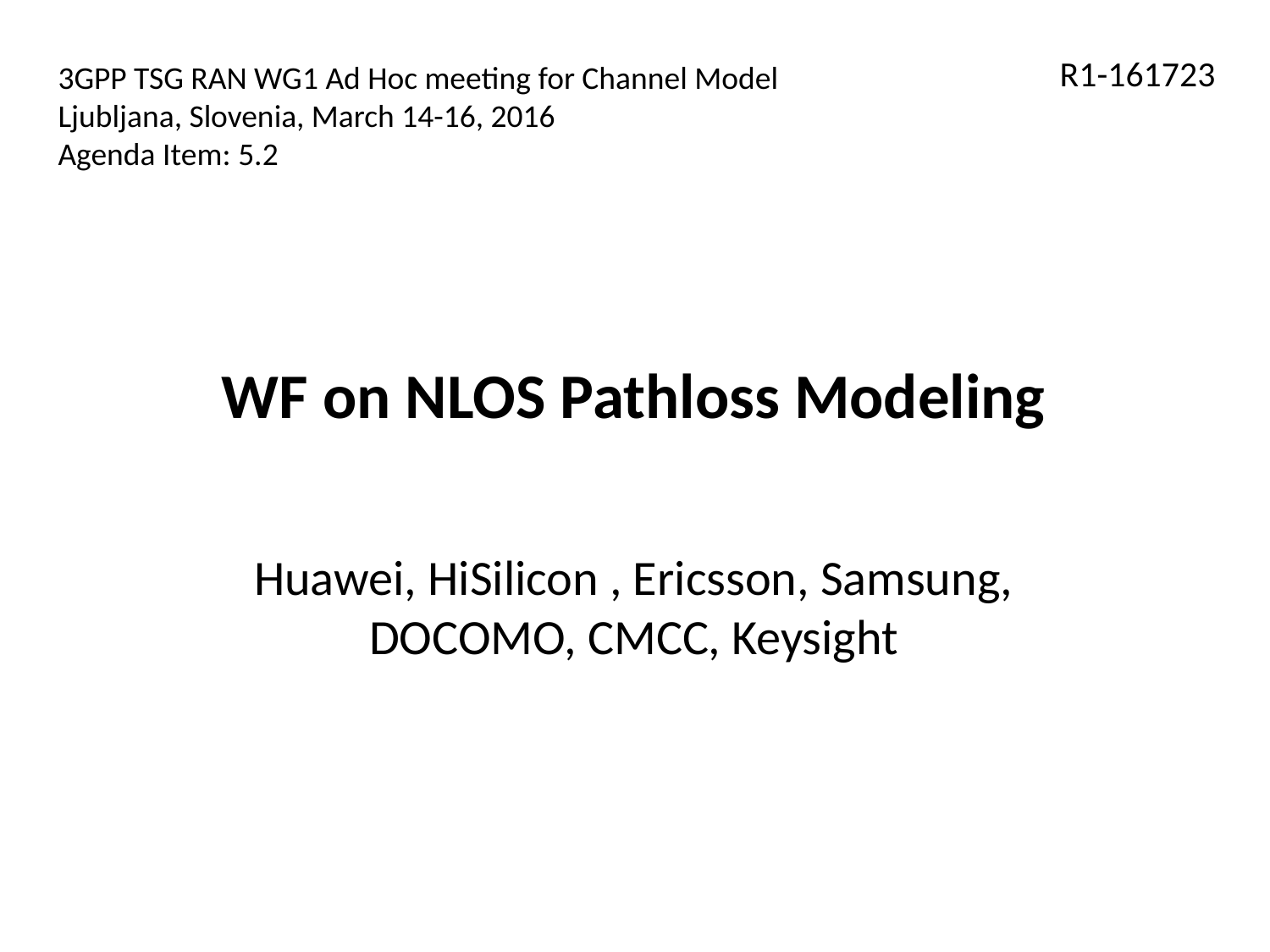

R1-161723
3GPP TSG RAN WG1 Ad Hoc meeting for Channel Model
Ljubljana, Slovenia, March 14-16, 2016
Agenda Item: 5.2
# WF on NLOS Pathloss Modeling
Huawei, HiSilicon , Ericsson, Samsung, DOCOMO, CMCC, Keysight